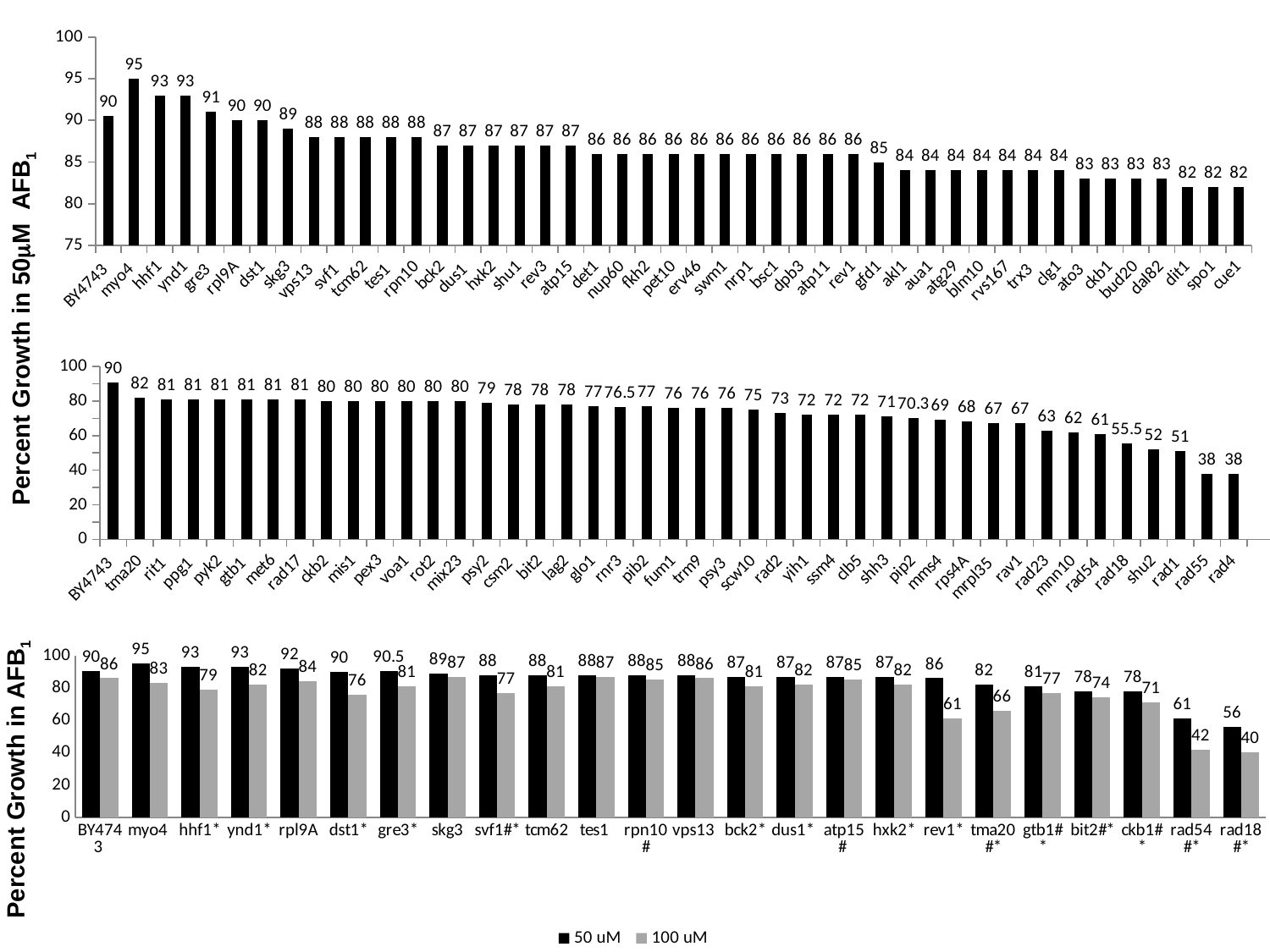

### Chart

| Category | 50 mM AFB1 |
|---|---|
| BY4743  | 90.5 |
| myo4  | 95.0 |
| hhf1 | 93.0 |
| ynd1 | 93.0 |
| gre3  | 91.0 |
| rpl9A | 90.0 |
| dst1 | 90.0 |
| skg3 | 89.0 |
| vps13  | 88.0 |
| svf1  | 88.0 |
| tcm62 | 88.0 |
| tes1  | 88.0 |
| rpn10 | 88.0 |
| bck2 | 87.0 |
| dus1  | 87.0 |
| hxk2 | 87.0 |
| shu1 | 87.0 |
| rev3 | 87.0 |
| atp15 | 87.0 |
| det1 | 86.0 |
| nup60 | 86.0 |
| fkh2 | 86.0 |
| pet10 | 86.0 |
| erv46 | 86.0 |
| swm1 | 86.0 |
| nrp1 | 86.0 |
| bsc1 | 86.0 |
| dpb3 | 86.0 |
| atp11 | 86.0 |
| rev1 | 86.0 |
| gfd1 | 85.0 |
| akl1 | 84.0 |
| aua1 | 84.0 |
| atg29 | 84.0 |
| blm10 | 84.0 |
| rvs167 | 84.0 |
| trx3  | 84.0 |
| clg1 | 84.0 |
| ato3  | 83.0 |
| ckb1 | 83.0 |
| bud20 | 83.0 |
| dal82 | 83.0 |
| dit1 | 82.0 |
| spo1 | 82.0 |
| cue1 | 82.0 |
Percent Growth in 50μM  AFB1

### Chart

| Category | 50 mM AFB1 |
|---|---|
| BY4743  | 90.5 |
| tma20 | 82.0 |
| rit1  | 81.0 |
| ppg1  | 81.0 |
| pyk2 | 81.0 |
| gtb1  | 81.0 |
| met6 | 81.0 |
| rad17 | 81.0 |
| ckb2 | 80.0 |
| mis1 | 80.0 |
| pex3 | 80.0 |
| voa1 | 80.0 |
| rot2 | 80.0 |
| mix23 | 80.0 |
| psy2 | 79.0 |
| csm2  | 78.0 |
| bit2 | 78.0 |
| lag2 | 78.0 |
| glo1 | 77.0 |
| rnr3 | 76.5 |
| pib2 | 77.0 |
| fum1 | 76.0 |
| trm9 | 76.0 |
| psy3  | 76.0 |
| scw10 | 75.0 |
| rad2 | 73.0 |
| yih1 | 72.0 |
| ssm4 | 72.0 |
| clb5 | 72.0 |
| shh3 | 71.0 |
| pip2 | 70.3 |
| mms4 | 69.0 |
| rps4A | 68.0 |
| mrpl35  | 67.0 |
| rav1 | 67.0 |
| rad23 | 63.0 |
| mnn10 | 62.0 |
| rad54  | 61.0 |
| rad18 | 55.5 |
| shu2 | 52.0 |
| rad1  | 51.0 |
| rad55 | 38.0 |
| rad4 | 38.0 |

### Chart

| Category | 50 uM  | 100 uM  |
|---|---|---|
| BY4743  | 90.5 | 86.0 |
| myo4  | 95.0 | 83.0 |
| hhf1* | 93.0 | 79.0 |
| ynd1* | 93.0 | 82.0 |
| rpl9A | 92.0 | 84.0 |
| dst1* | 90.0 | 76.0 |
| gre3* | 90.5 | 81.0 |
| skg3 | 89.0 | 87.0 |
| svf1#* | 88.0 | 77.0 |
| tcm62 | 88.0 | 81.0 |
| tes1  | 88.0 | 87.0 |
| rpn10# | 88.0 | 85.0 |
| vps13  | 88.0 | 86.0 |
| bck2* | 87.0 | 81.0 |
| dus1*  | 87.0 | 82.0 |
| atp15#  | 87.0 | 85.0 |
| hxk2* | 87.0 | 82.0 |
| rev1* | 86.0 | 61.0 |
| tma20#* | 82.0 | 66.0 |
| gtb1#* | 81.0 | 77.0 |
| bit2#* | 78.0 | 74.0 |
| ckb1#* | 78.0 | 71.0 |
| rad54#* | 61.0 | 42.0 |
| rad18#* | 56.0 | 40.0 |
Percent Growth in AFB1